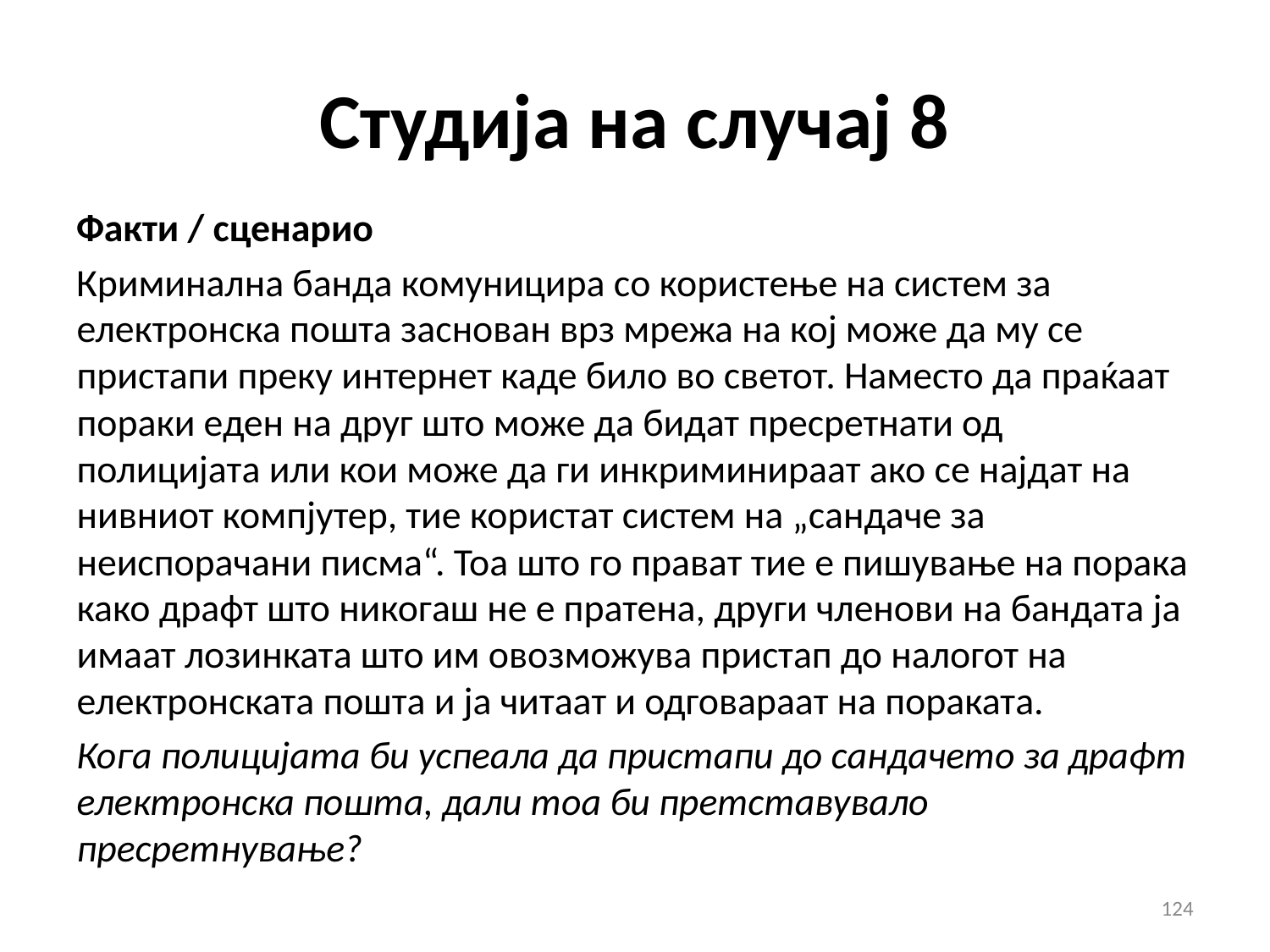

# Студија на случај 8
Факти / сценарио
Криминална банда комуницира со користење на систем за електронска пошта заснован врз мрежа на кој може да му се пристапи преку интернет каде било во светот. Наместо да праќаат пораки еден на друг што може да бидат пресретнати од полицијата или кои може да ги инкриминираат ако се најдат на нивниот компјутер, тие користат систем на „сандаче за неиспорачани писма“. Тоа што го прават тие е пишување на порака како драфт што никогаш не е пратена, други членови на бандата ја имаат лозинката што им овозможува пристап до налогот на електронската пошта и ја читаат и одговараат на пораката.
Кога полицијата би успеала да пристапи до сандачето за драфт електронска пошта, дали тоа би претставувало пресретнување?
124